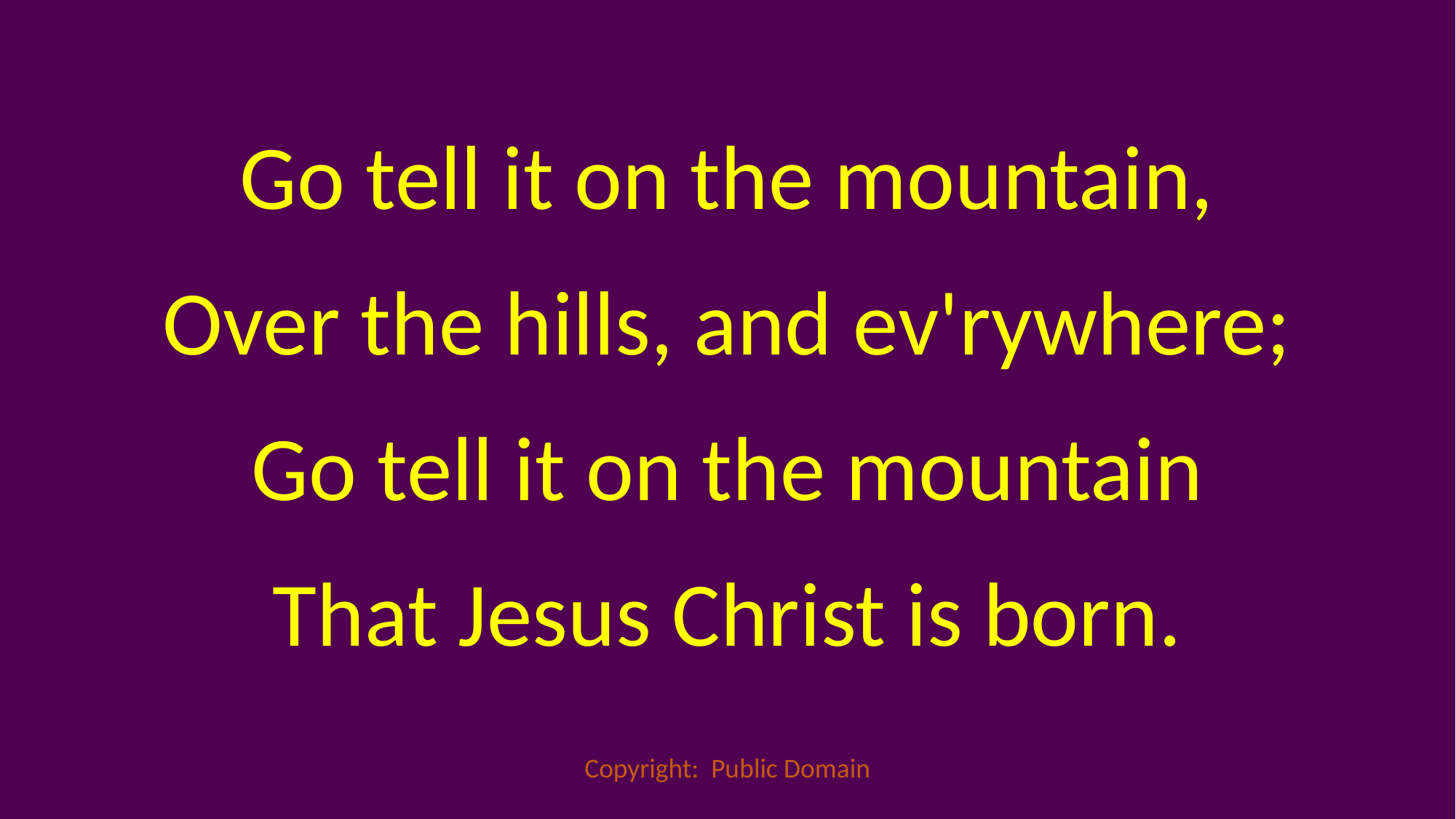

Go tell it on the mountain,
Over the hills, and ev'rywhere;
Go tell it on the mountain
That Jesus Christ is born.
Copyright:  Public Domain